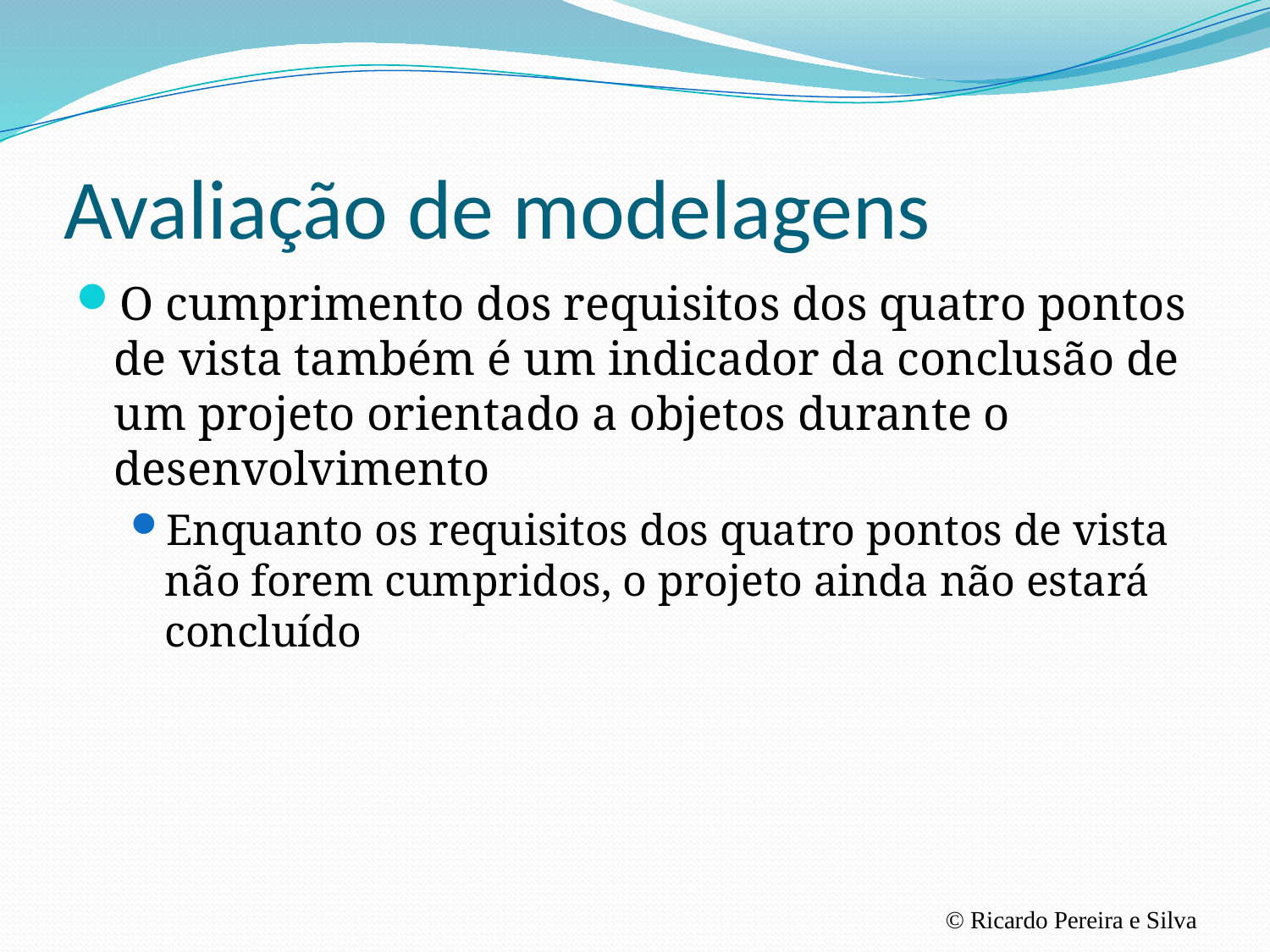

# Avaliação de modelagens
O cumprimento dos requisitos dos quatro pontos de vista também é um indicador da conclusão de um projeto orientado a objetos durante o desenvolvimento
Enquanto os requisitos dos quatro pontos de vista não forem cumpridos, o projeto ainda não estará concluído
© Ricardo Pereira e Silva